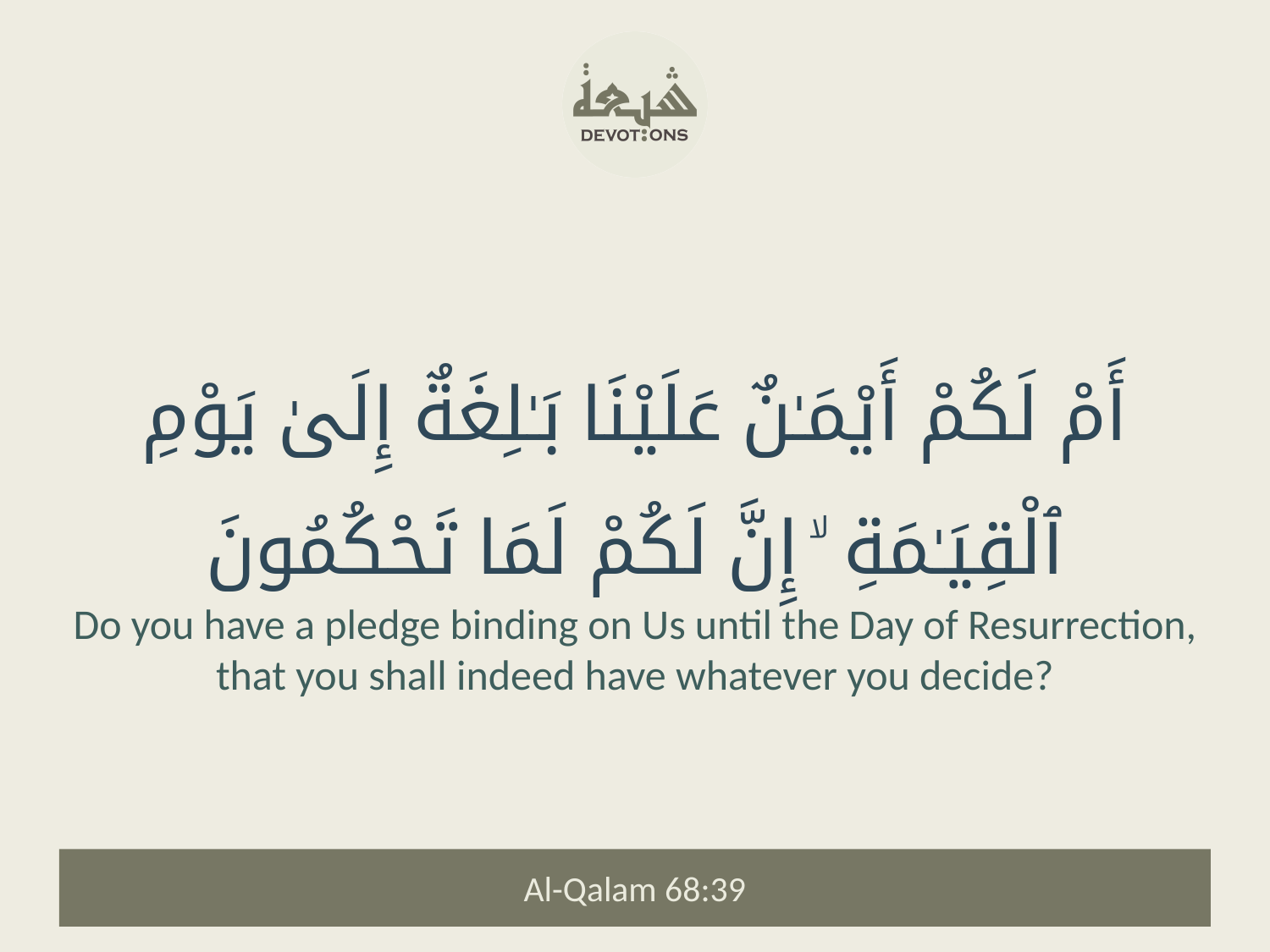

أَمْ لَكُمْ أَيْمَـٰنٌ عَلَيْنَا بَـٰلِغَةٌ إِلَىٰ يَوْمِ ٱلْقِيَـٰمَةِ ۙ إِنَّ لَكُمْ لَمَا تَحْكُمُونَ
Do you have a pledge binding on Us until the Day of Resurrection, that you shall indeed have whatever you decide?
Al-Qalam 68:39